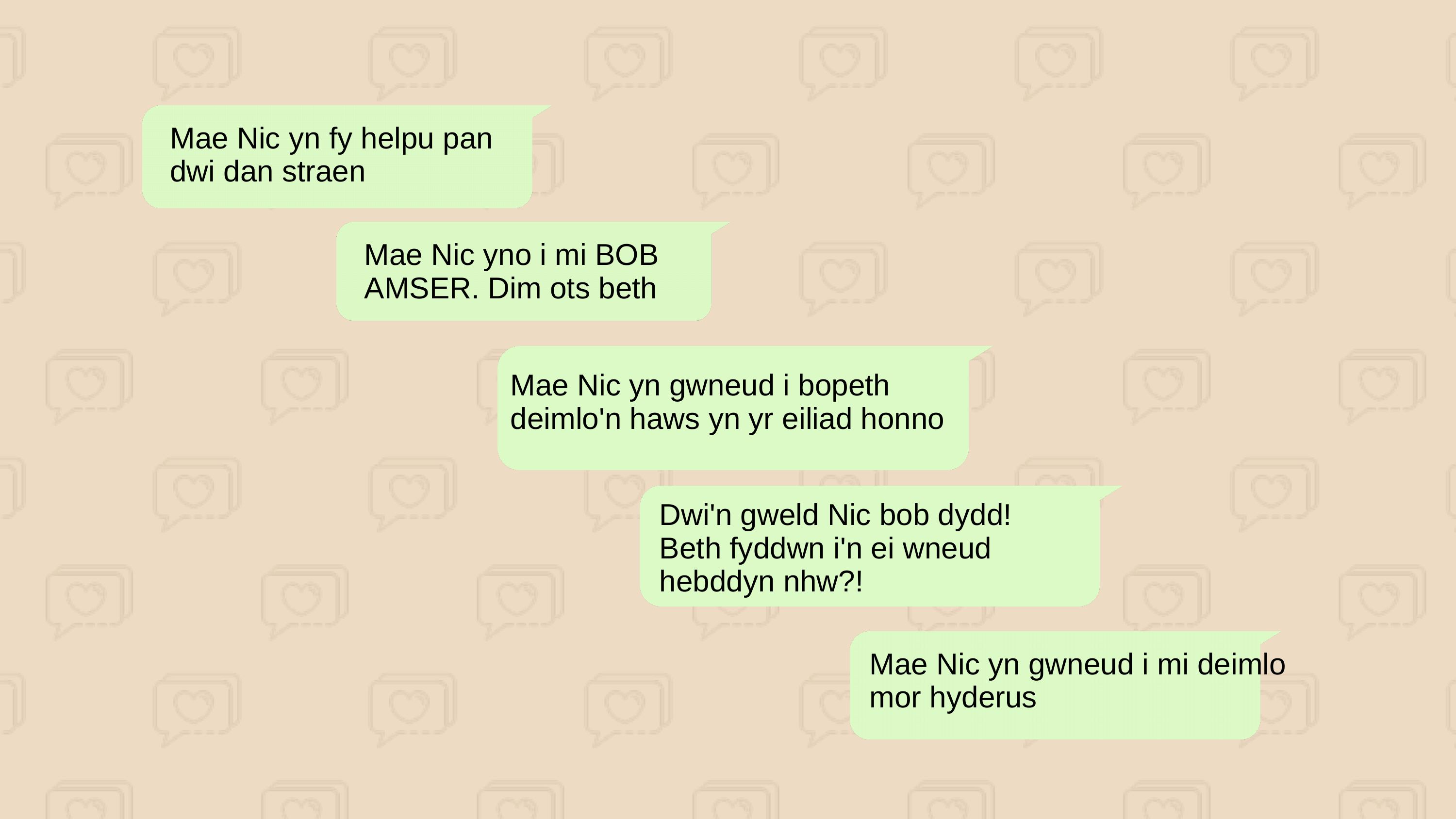

Mae Nic yn fy helpu pan dwi dan straen

Mae Nic yno i mi BOB AMSER. Dim ots beth

Mae Nic yn gwneud i bopeth deimlo'n haws yn yr eiliad honno

Dwi'n gweld Nic bob dydd! Beth fyddwn i'n ei wneud hebddyn nhw?!

Mae Nic yn gwneud i mi deimlo mor hyderus